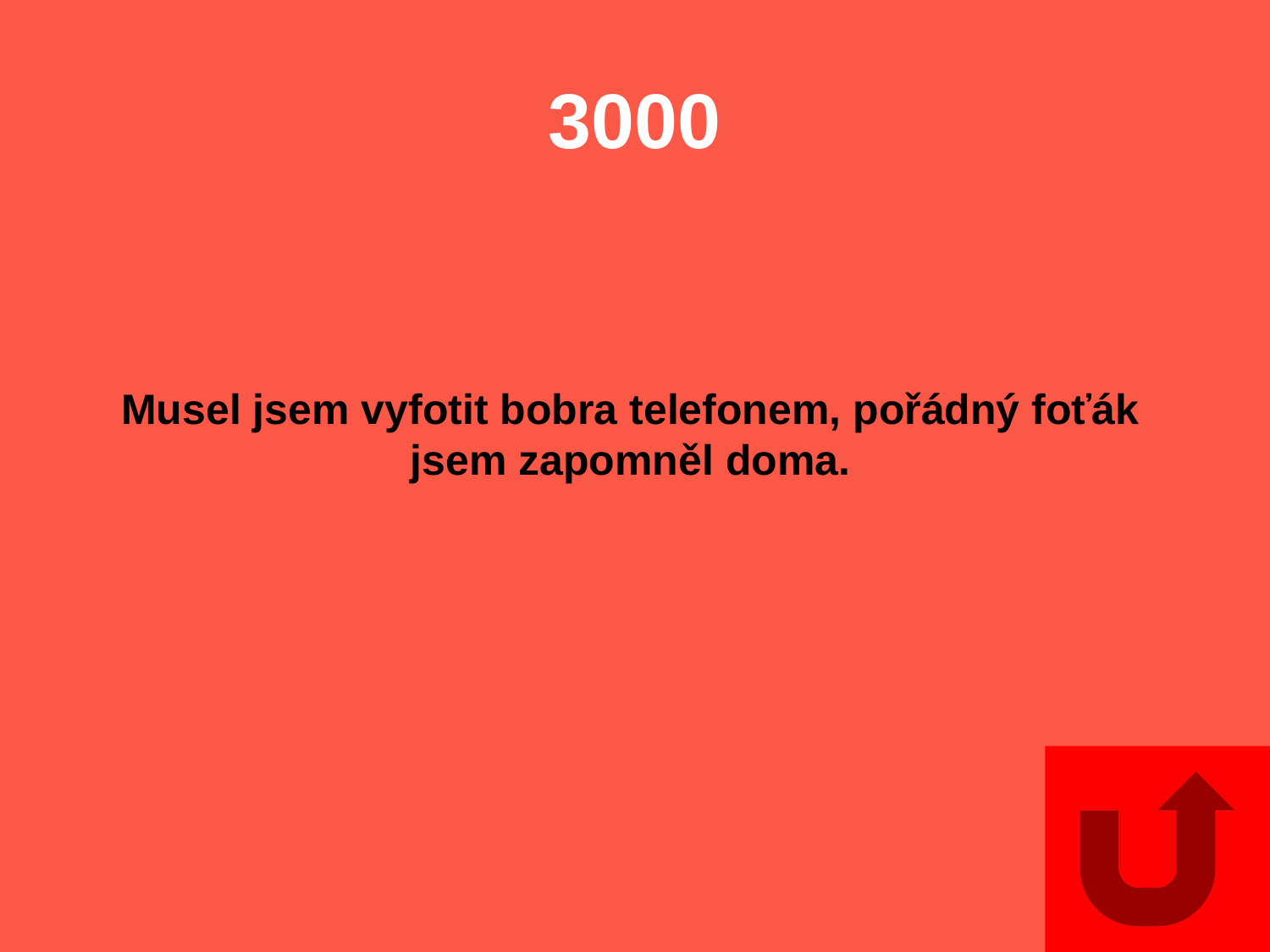

# 3000
Musel jsem vyfotit bobra telefonem, pořádný foťák jsem zapomněl doma.